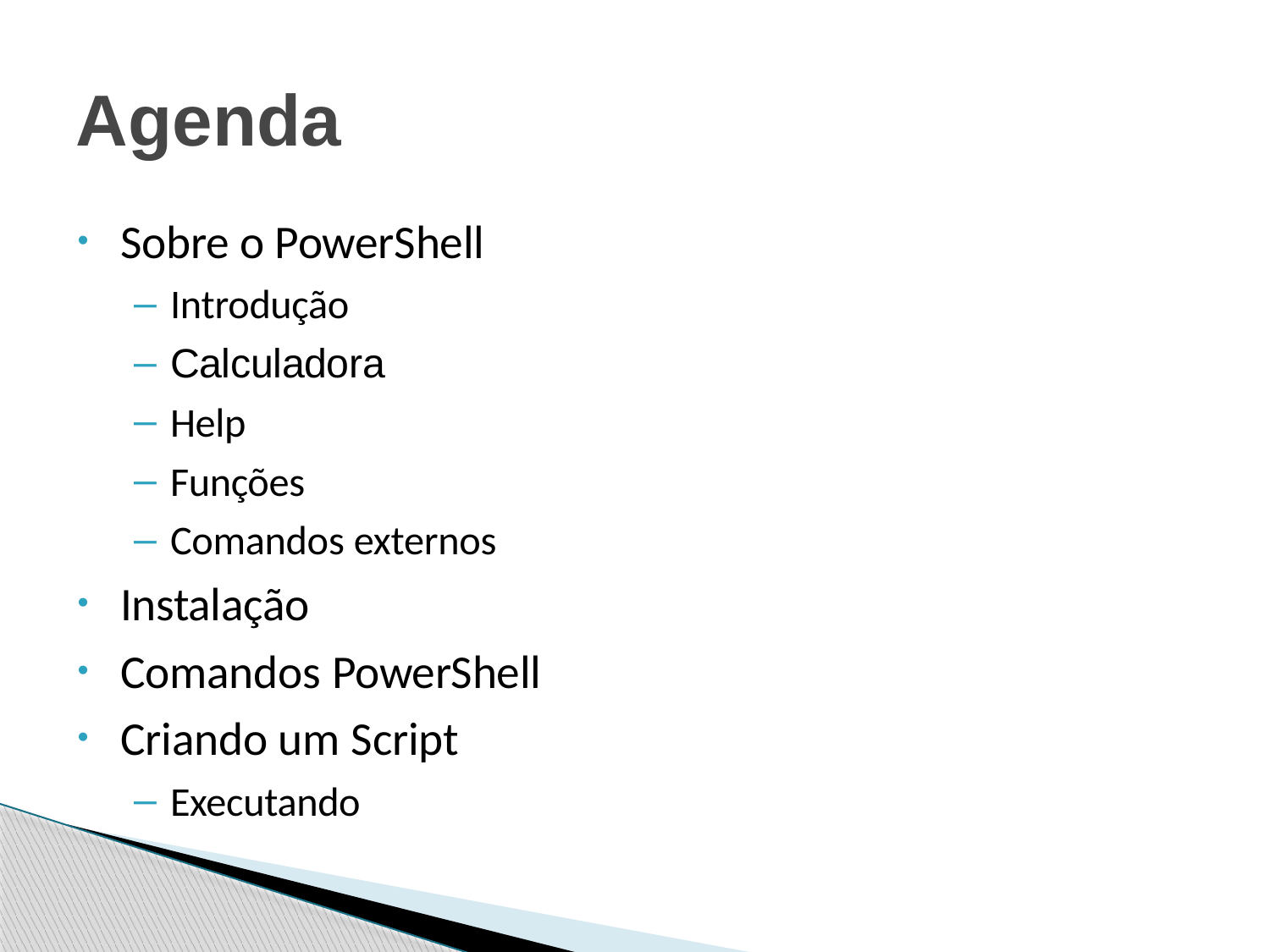

# Agenda
Sobre o PowerShell
Introdução
Calculadora
Help
Funções
Comandos externos
Instalação
Comandos PowerShell
Criando um Script
Executando